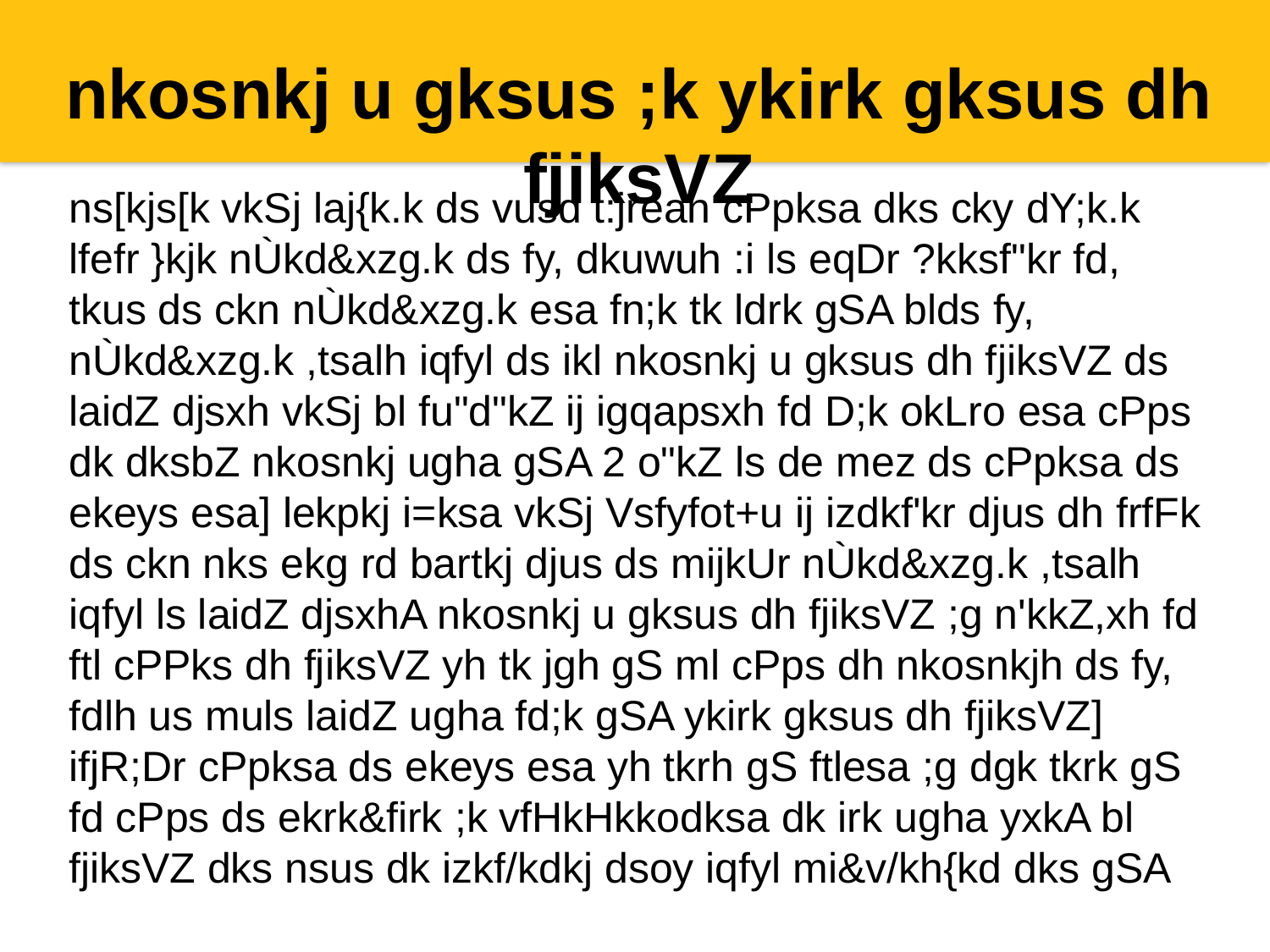

nkosnkj u gksus ;k ykirk gksus dh fjiksVZ
ns[kjs[k vkSj laj{k.k ds vusd t:jrean cPpksa dks cky dY;k.k lfefr }kjk nÙkd&xzg.k ds fy, dkuwuh :i ls eqDr ?kksf"kr fd, tkus ds ckn nÙkd&xzg.k esa fn;k tk ldrk gSA blds fy, nÙkd&xzg.k ,tsalh iqfyl ds ikl nkosnkj u gksus dh fjiksVZ ds laidZ djsxh vkSj bl fu"d"kZ ij igqapsxh fd D;k okLro esa cPps dk dksbZ nkosnkj ugha gSA 2 o"kZ ls de mez ds cPpksa ds ekeys esa] lekpkj i=ksa vkSj Vsfyfot+u ij izdkf'kr djus dh frfFk ds ckn nks ekg rd bartkj djus ds mijkUr nÙkd&xzg.k ,tsalh iqfyl ls laidZ djsxhA nkosnkj u gksus dh fjiksVZ ;g n'kkZ,xh fd ftl cPPks dh fjiksVZ yh tk jgh gS ml cPps dh nkosnkjh ds fy, fdlh us muls laidZ ugha fd;k gSA ykirk gksus dh fjiksVZ] ifjR;Dr cPpksa ds ekeys esa yh tkrh gS ftlesa ;g dgk tkrk gS fd cPps ds ekrk&firk ;k vfHkHkkodksa dk irk ugha yxkA bl fjiksVZ dks nsus dk izkf/kdkj dsoy iqfyl mi&v/kh{kd dks gSA
?kj okilh% iqfyl dh rhljh cVkfy;u dh ;g ftEesnkjh gS fd cky dY;k.k lfefr vkns'k ds vuqlkj cPps dh ?kj okilh ds fy, x`g jkT; ;k fuokl LFkku ij okilh ;k LFkkukarj.k ds le; cPps ds j{kkFkZ lkFk tk,aA